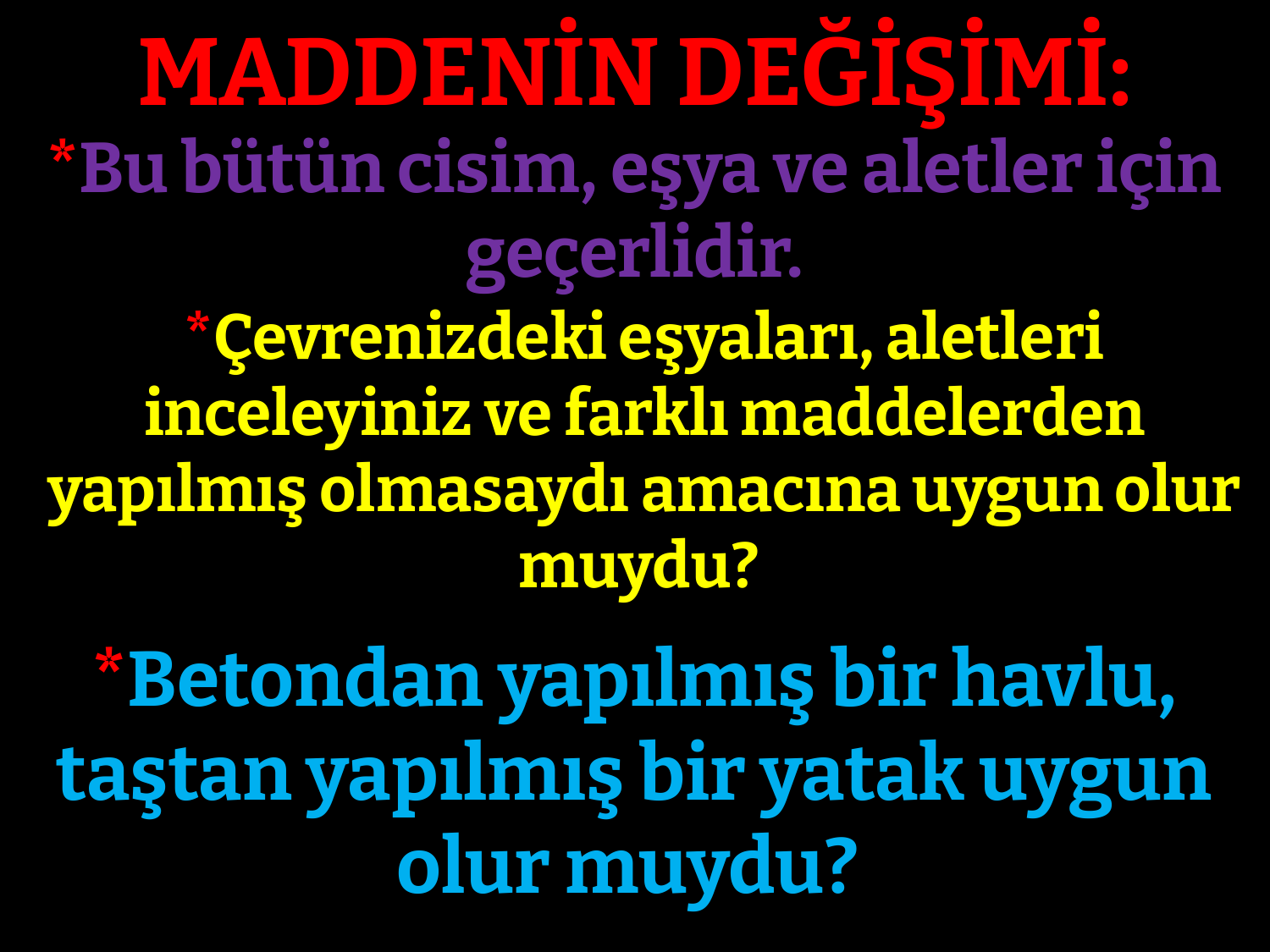

MADDENİN DEĞİŞİMİ:
*Bu bütün cisim, eşya ve aletler için geçerlidir.
*Çevrenizdeki eşyaları, aletleri inceleyiniz ve farklı maddelerden yapılmış olmasaydı amacına uygun olur muydu?
#
*Betondan yapılmış bir havlu, taştan yapılmış bir yatak uygun olur muydu?